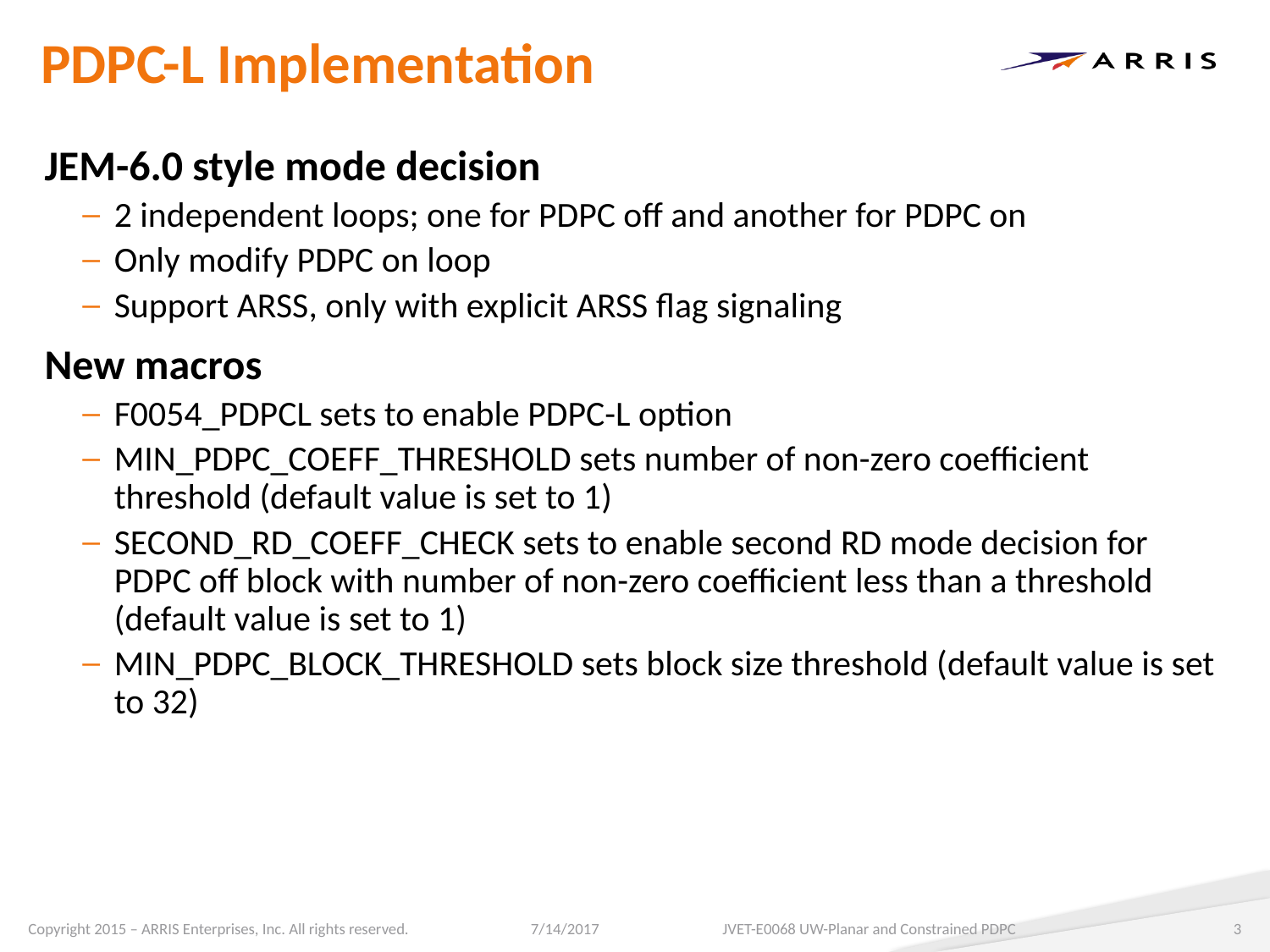

# PDPC-L Implementation
JEM-6.0 style mode decision
2 independent loops; one for PDPC off and another for PDPC on
Only modify PDPC on loop
Support ARSS, only with explicit ARSS flag signaling
New macros
F0054_PDPCL sets to enable PDPC-L option
MIN_PDPC_COEFF_THRESHOLD sets number of non-zero coefficient threshold (default value is set to 1)
SECOND_RD_COEFF_CHECK sets to enable second RD mode decision for PDPC off block with number of non-zero coefficient less than a threshold (default value is set to 1)
MIN_PDPC_BLOCK_THRESHOLD sets block size threshold (default value is set to 32)

7/14/2017
JVET-E0068 UW-Planar and Constrained PDPC
3